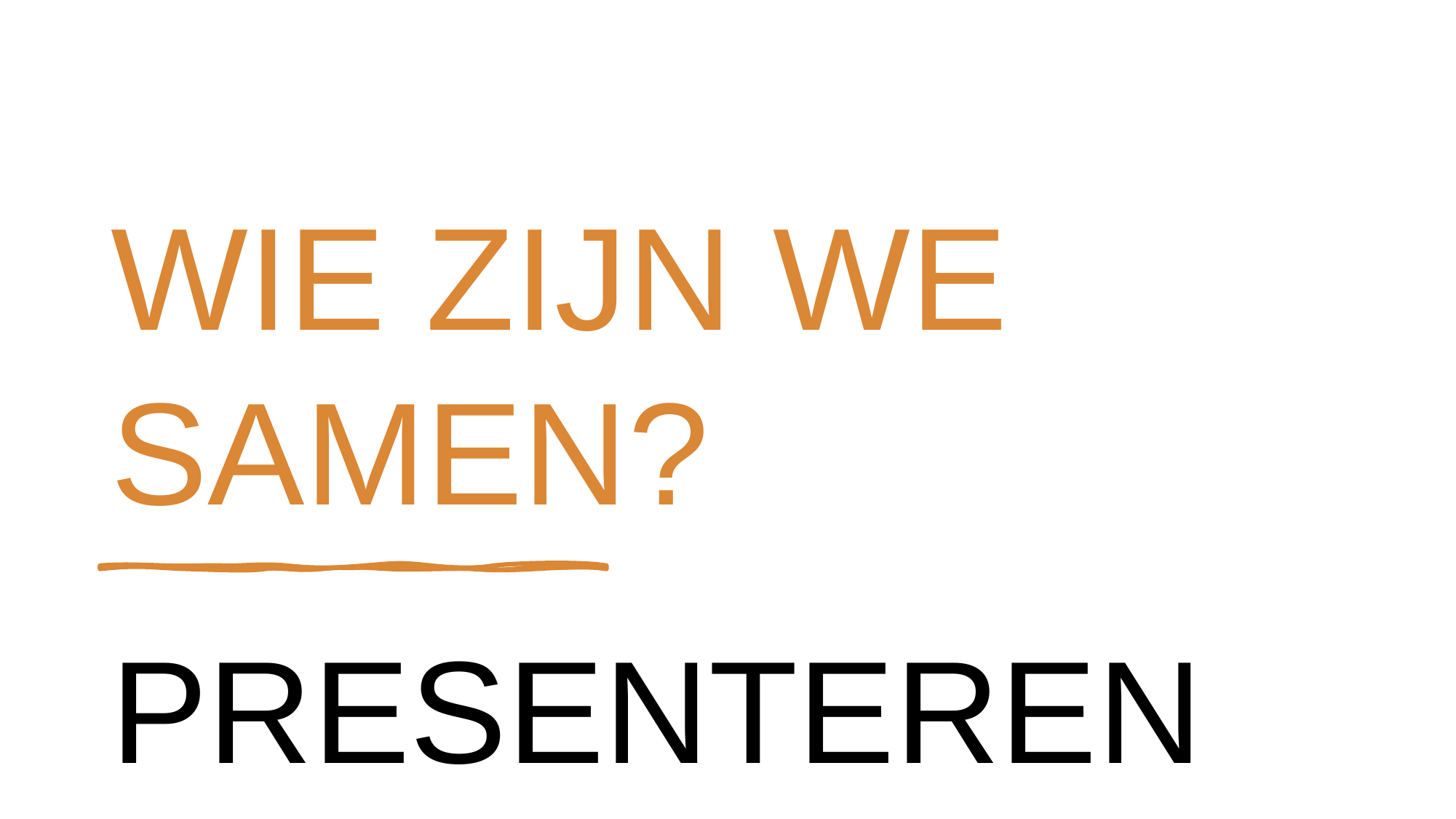

# WIE ZIJN WE SAMEN?

PRESENTEREN AAN DE GROEP